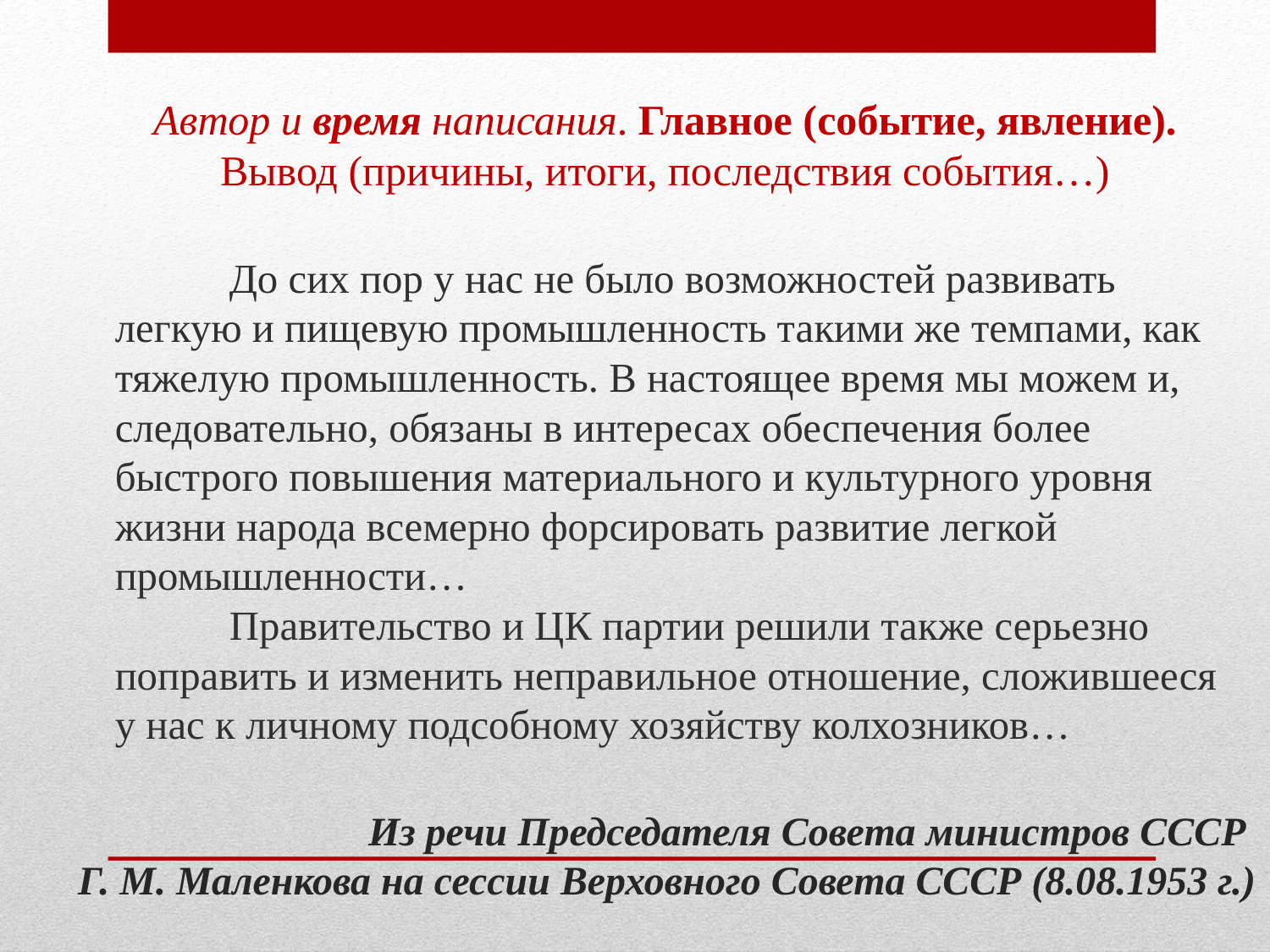

Автор и время написания. Главное (событие, явление).
Вывод (причины, итоги, последствия события…)
	До сих пор у нас не было возможностей развивать легкую и пищевую промышленность такими же темпами, как тяжелую промышленность. В настоящее время мы можем и, следовательно, обязаны в интересах обеспечения более быстрого повышения материального и культурного уровня жизни народа всемерно форсировать развитие легкой промышленности…
	Правительство и ЦК партии решили также серьезно поправить и изменить неправильное отношение, сложившееся у нас к личному подсобному хозяйству колхозников…
# Из речи Председателя Совета министров СССР  Г. М. Маленкова на сессии Верховного Совета СССР (8.08.1953 г.)